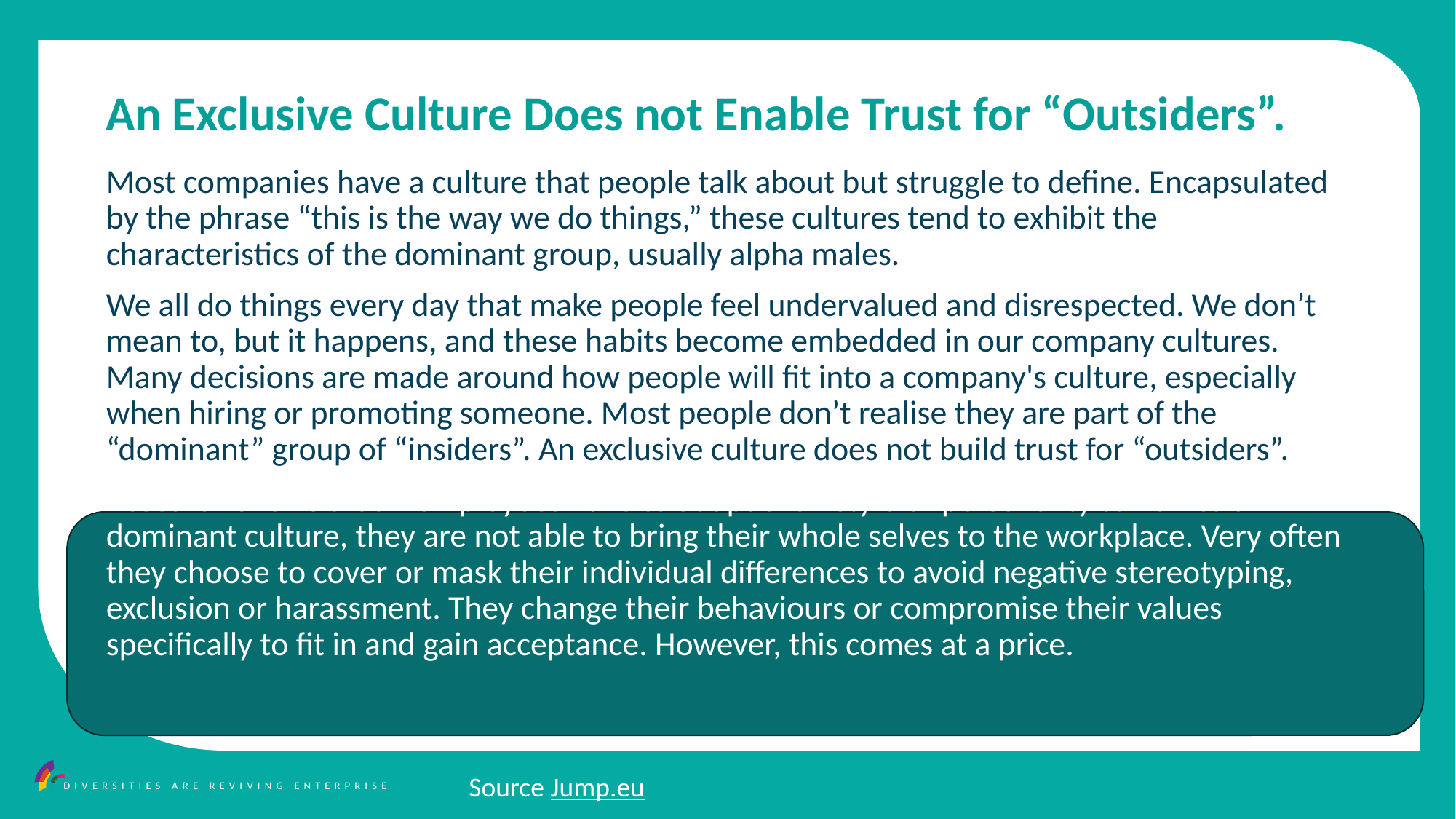

An Exclusive Culture Does not Enable Trust for “Outsiders”.
Most companies have a culture that people talk about but struggle to define. Encapsulated by the phrase “this is the way we do things,” these cultures tend to exhibit the characteristics of the dominant group, usually alpha males.
We all do things every day that make people feel undervalued and disrespected. We don’t mean to, but it happens, and these habits become embedded in our company cultures. Many decisions are made around how people will fit into a company's culture, especially when hiring or promoting someone. Most people don’t realise they are part of the “dominant” group of “insiders”. An exclusive culture does not build trust for “outsiders”.
Research shows that if employees have to adapt their style or personality to fit into a dominant culture, they are not able to bring their whole selves to the workplace. Very often they choose to cover or mask their individual differences to avoid negative stereotyping, exclusion or harassment. They change their behaviours or compromise their values specifically to fit in and gain acceptance. However, this comes at a price.

Source Jump.eu